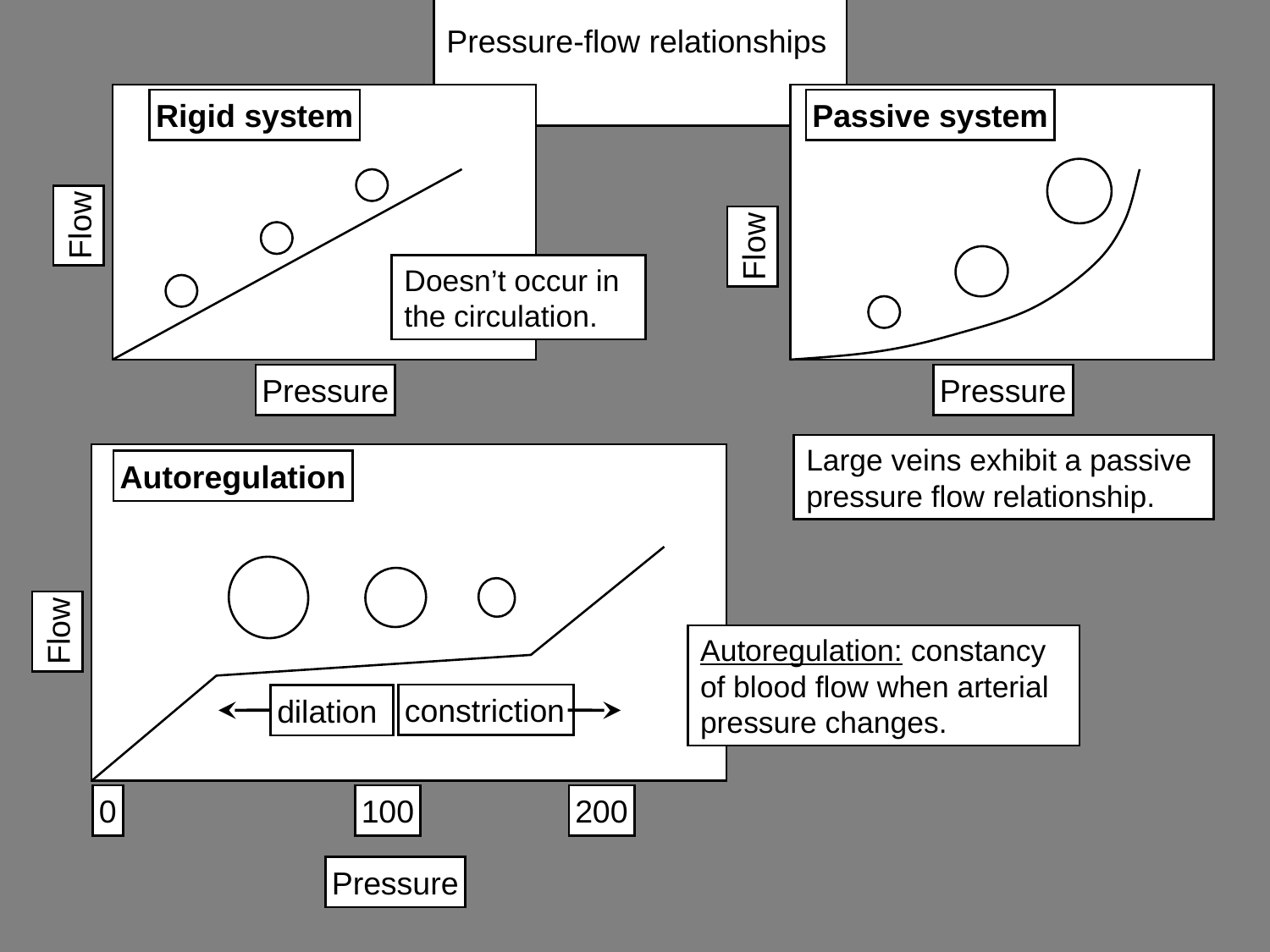

# Pressure-flow relationships

Rigid system

Pressure
Flow
Doesn’t occur in the circulation.

Passive system

Flow

Pressure
Large veins exhibit a passive pressure flow relationship.

Autoregulation

Flow
constriction
dilation

0
100
200
Pressure
Autoregulation: constancy of blood flow when arterial pressure changes.